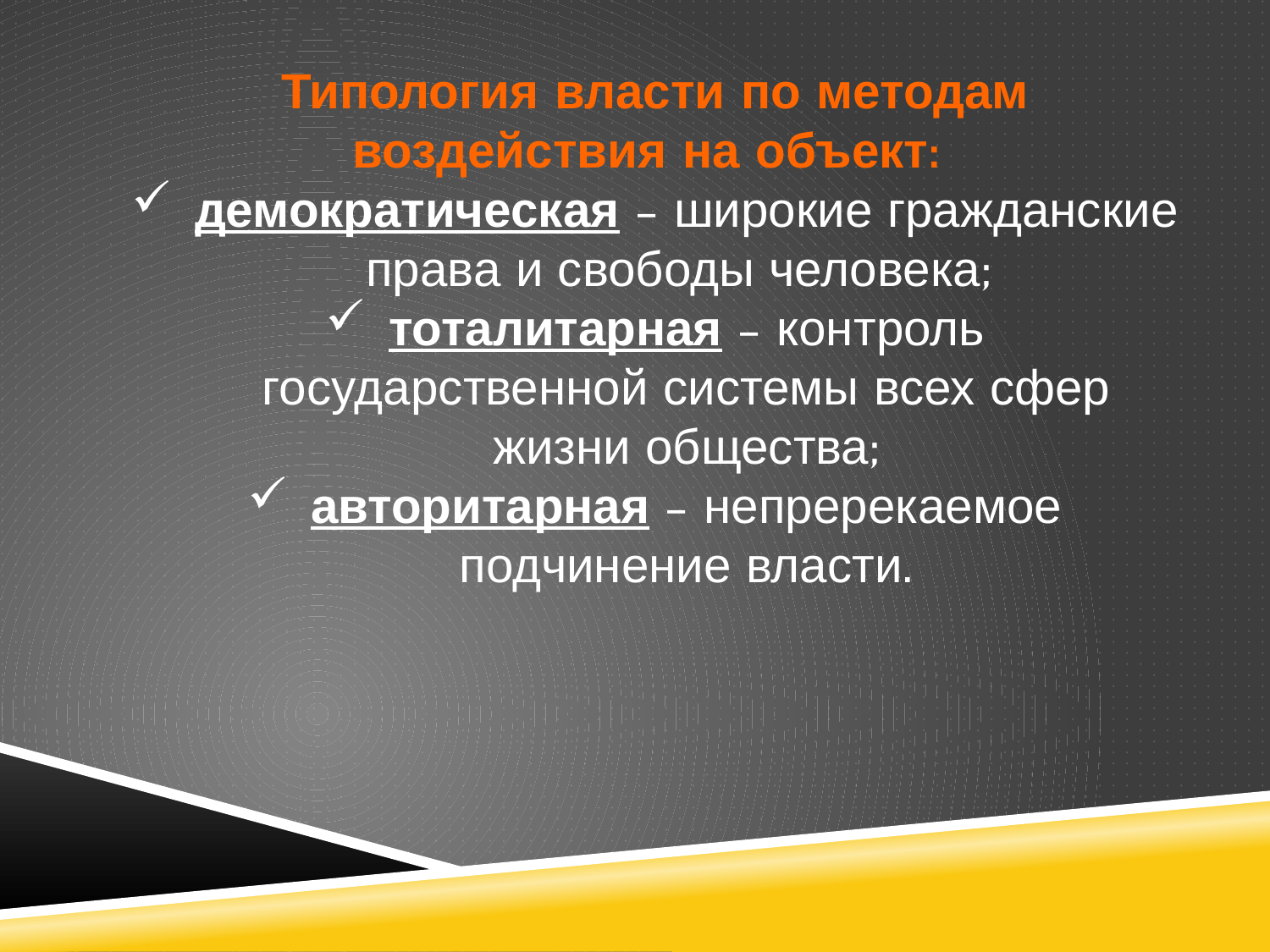

Типология власти по методам воздействия на объект:
демократическая – широкие гражданские права и свободы человека;
тоталитарная – контроль государственной системы всех сфер жизни общества;
авторитарная – непререкаемое подчинение власти.